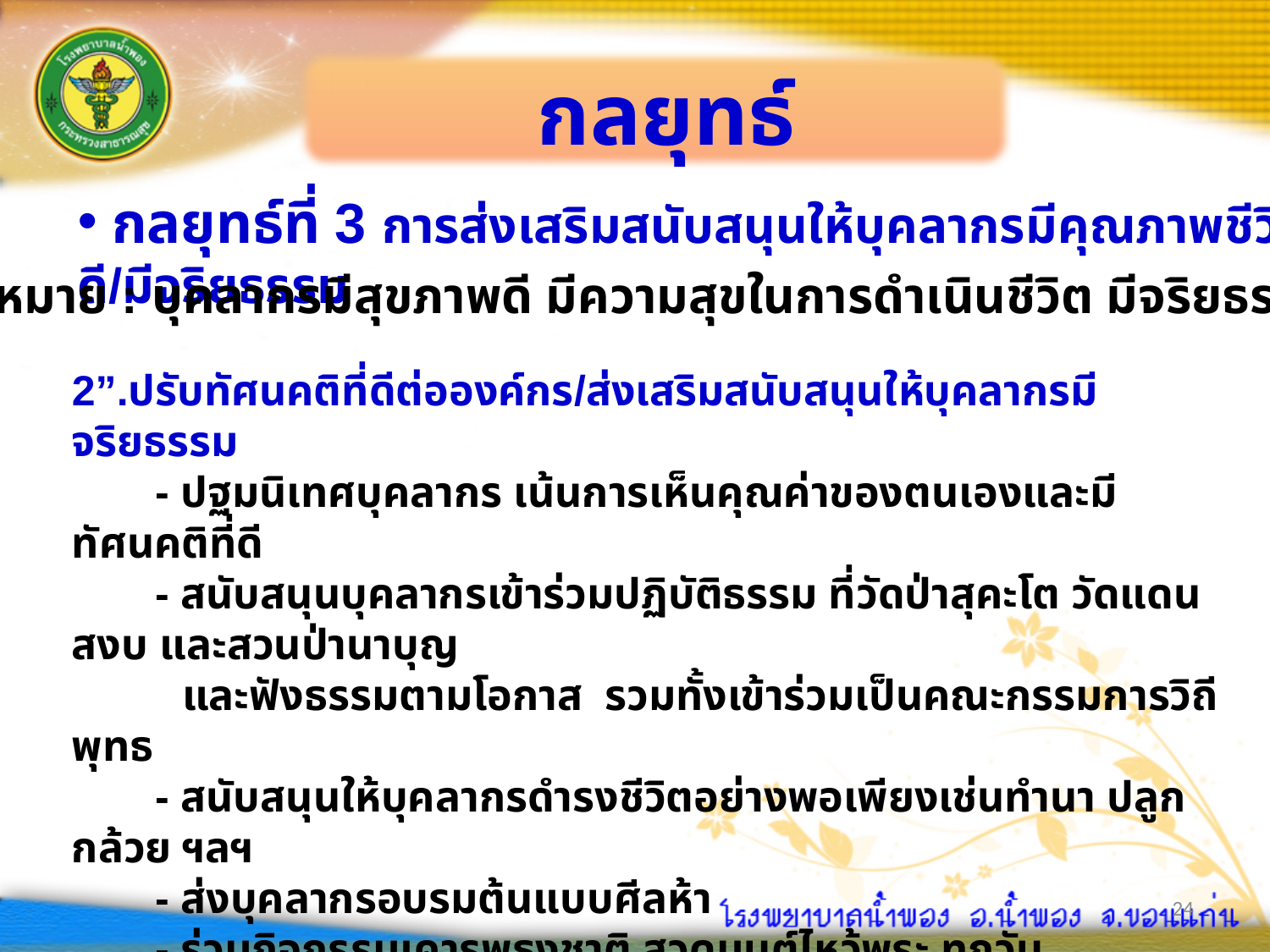

กลยุทธ์

 กลยุทธ์ที่ 3 การส่งเสริมสนับสนุนให้บุคลากรมีคุณภาพชีวิตที่ดี/มีจริยธรรม

เป้าหมาย : บุคลากรมีสุขภาพดี มีความสุขในการดำเนินชีวิต มีจริยธรรม
2”.ปรับทัศนคติที่ดีต่อองค์กร/ส่งเสริมสนับสนุนให้บุคลากรมีจริยธรรม
       - ปฐมนิเทศบุคลากร เน้นการเห็นคุณค่าของตนเองและมีทัศนคติที่ดี
       - สนับสนุนบุคลากรเข้าร่วมปฏิบัติธรรม ที่วัดป่าสุคะโต วัดแดนสงบ และสวนป่านาบุญ
          และฟังธรรมตามโอกาส  รวมทั้งเข้าร่วมเป็นคณะกรรมการวิถีพุทธ
       - สนับสนุนให้บุคลากรดำรงชีวิตอย่างพอเพียงเช่นทำนา ปลูกกล้วย ฯลฯ
       - ส่งบุคลากรอบรมต้นแบบศีลห้า
       - ร่วมกิจกรรมเคารพธงชาติ สวดมนต์ไหว้พระ ทุกวัน
       - สื่อสารด้วยภาษาสุนทรียสนทนา
3.ประเมินความสุขบุคลากร

24